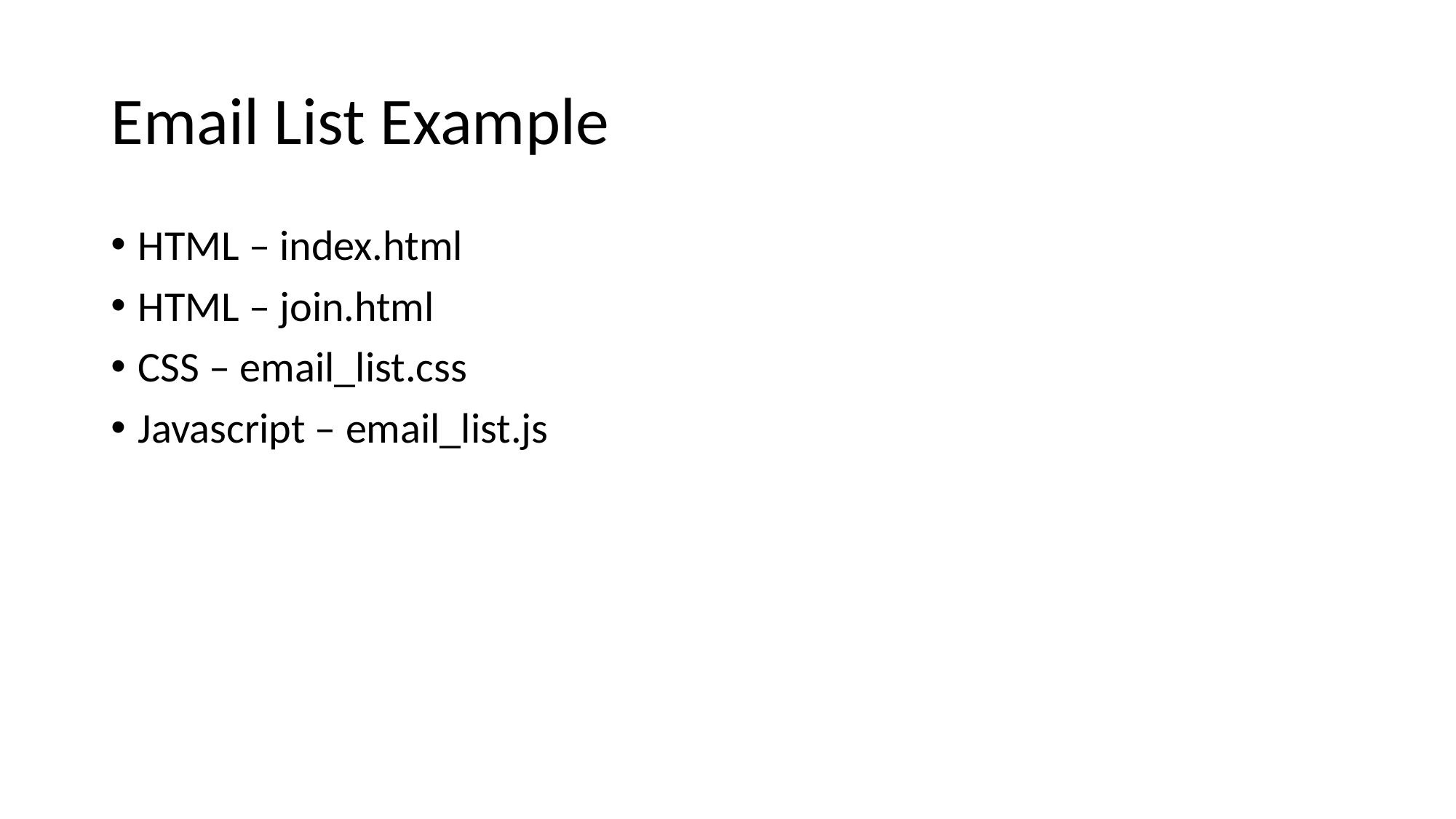

# Email List Example
HTML – index.html
HTML – join.html
CSS – email_list.css
Javascript – email_list.js